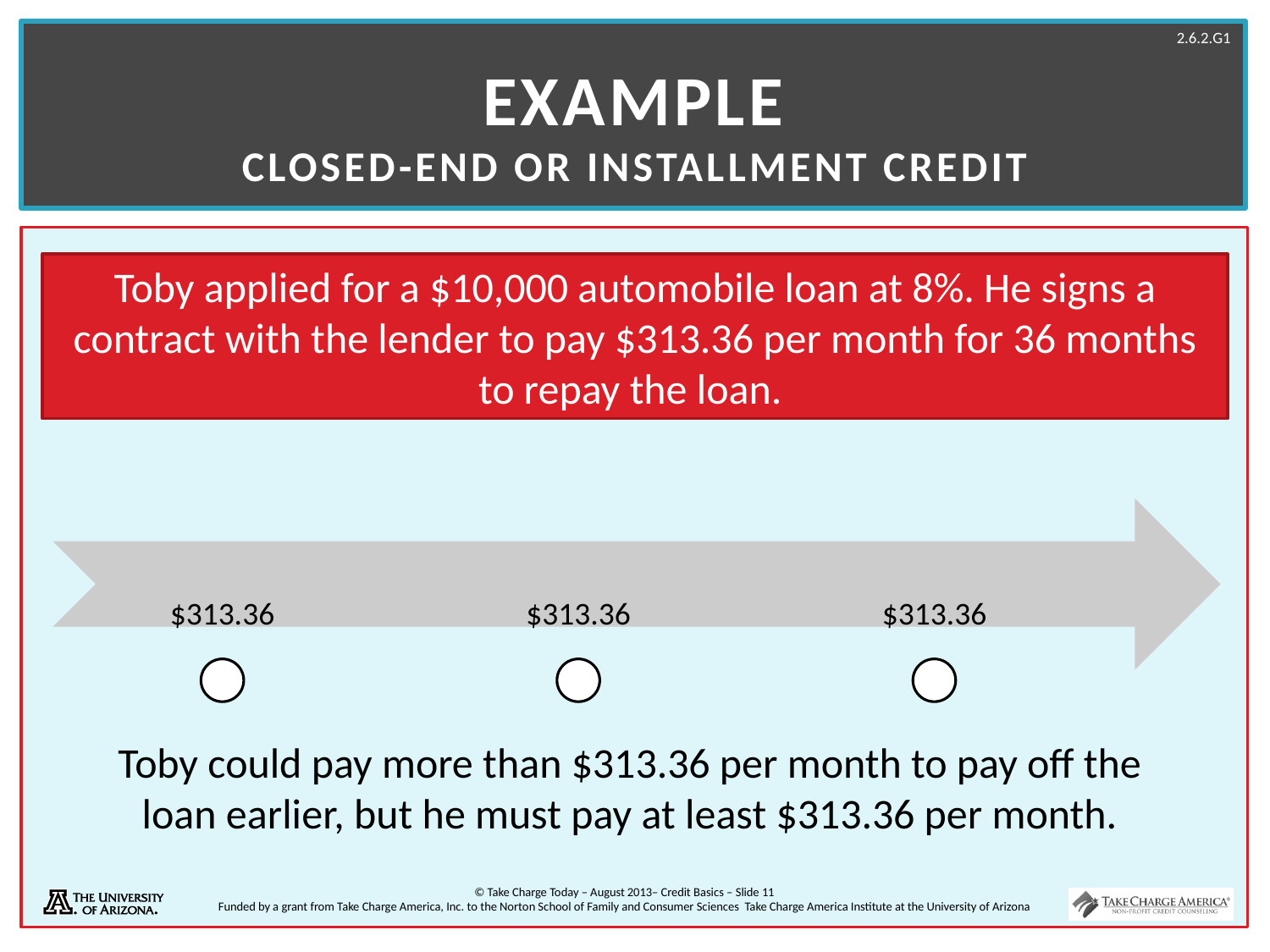

# Example Closed-end or installment credit
Toby applied for a $10,000 automobile loan at 8%. He signs a contract with the lender to pay $313.36 per month for 36 months to repay the loan.
$313.36
$313.36
$313.36
$313.36
$313.36
$313.36
Toby could pay more than $313.36 per month to pay off the loan earlier, but he must pay at least $313.36 per month.